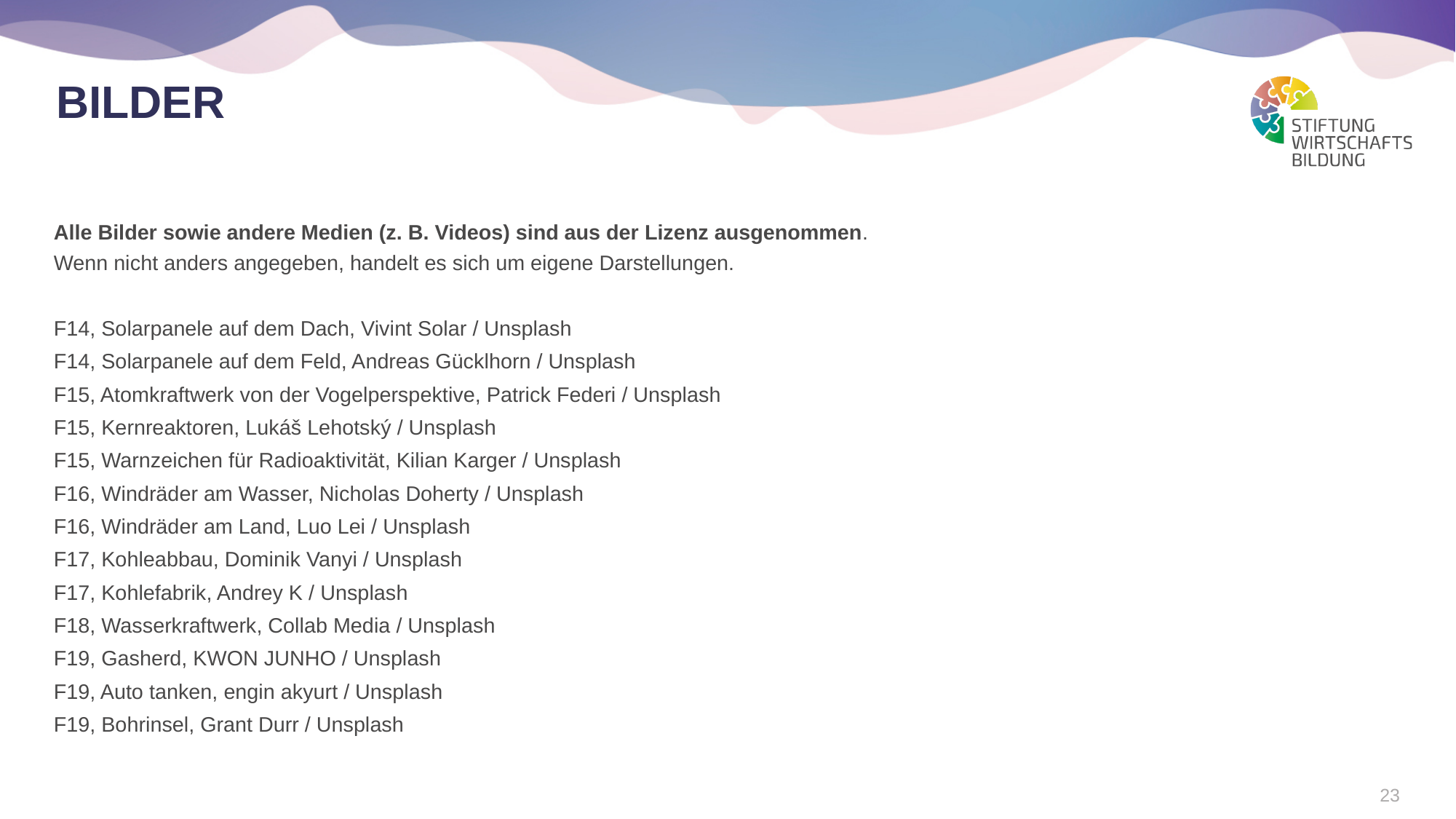

# Bilder
Alle Bilder sowie andere Medien (z. B. Videos) sind aus der Lizenz ausgenommen.
Wenn nicht anders angegeben, handelt es sich um eigene Darstellungen.

F14, Solarpanele auf dem Dach, Vivint Solar / Unsplash
F14, Solarpanele auf dem Feld, Andreas Gücklhorn / Unsplash
F15, Atomkraftwerk von der Vogelperspektive, Patrick Federi / Unsplash
F15, Kernreaktoren, Lukáš Lehotský / Unsplash
F15, Warnzeichen für Radioaktivität, Kilian Karger / Unsplash
F16, Windräder am Wasser, Nicholas Doherty / Unsplash
F16, Windräder am Land, Luo Lei / Unsplash
F17, Kohleabbau, Dominik Vanyi / Unsplash
F17, Kohlefabrik, Andrey K / Unsplash
F18, Wasserkraftwerk, Collab Media / Unsplash
F19, Gasherd, KWON JUNHO / Unsplash
F19, Auto tanken, engin akyurt / Unsplash
F19, Bohrinsel, Grant Durr / Unsplash
23